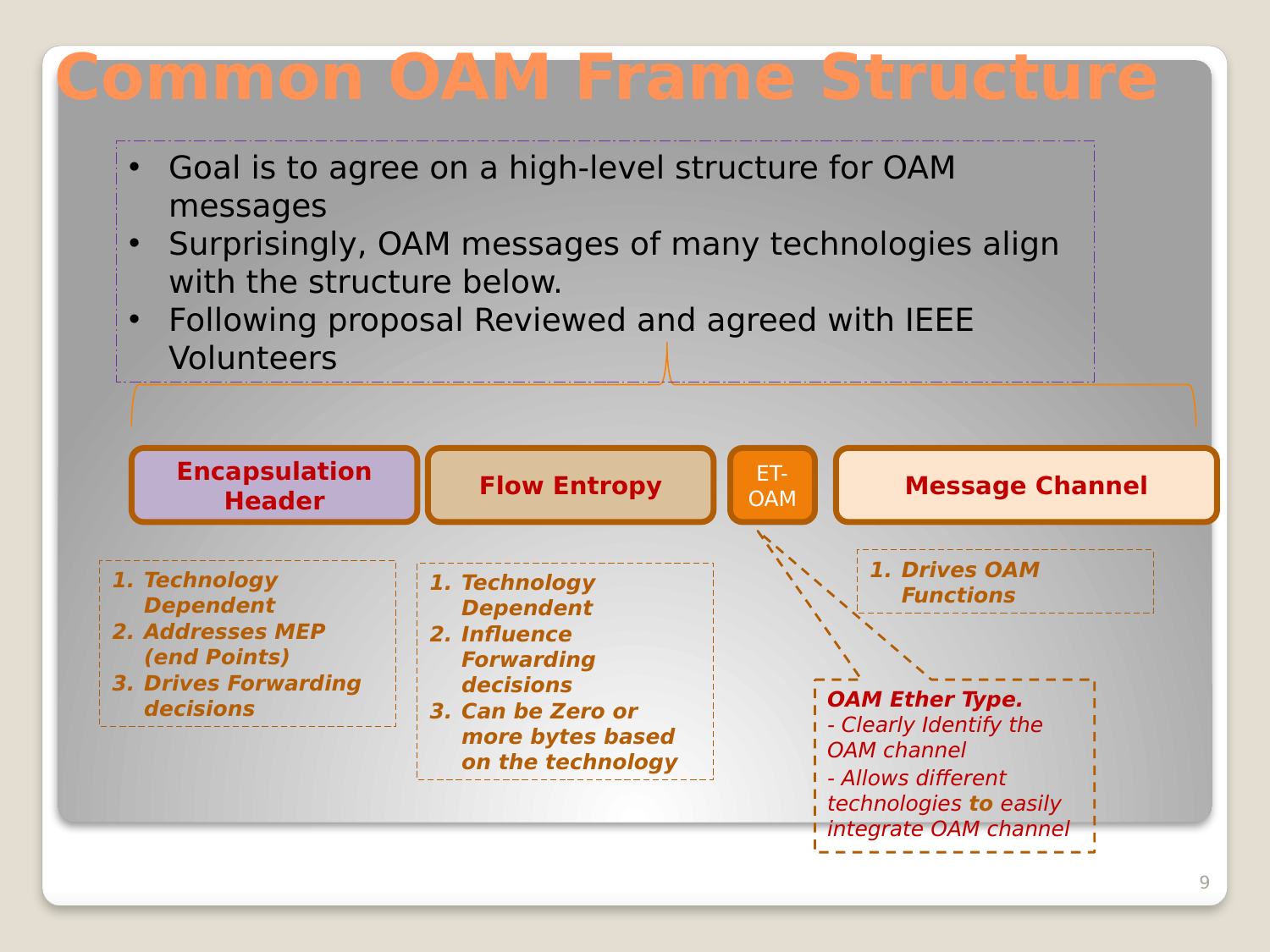

# Common OAM Frame Structure

Goal is to agree on a high-level structure for OAM messages
Surprisingly, OAM messages of many technologies align with the structure below.
Following proposal Reviewed and agreed with IEEE Volunteers
Encapsulation Header
Flow Entropy
ET-OAM
Message Channel
Drives OAM Functions
Technology Dependent
Addresses MEP (end Points)
Drives Forwarding decisions
Technology Dependent
Influence Forwarding decisions
Can be Zero or more bytes based on the technology
OAM Ether Type.
- Clearly Identify the OAM channel
- Allows different technologies to easily integrate OAM channel
9